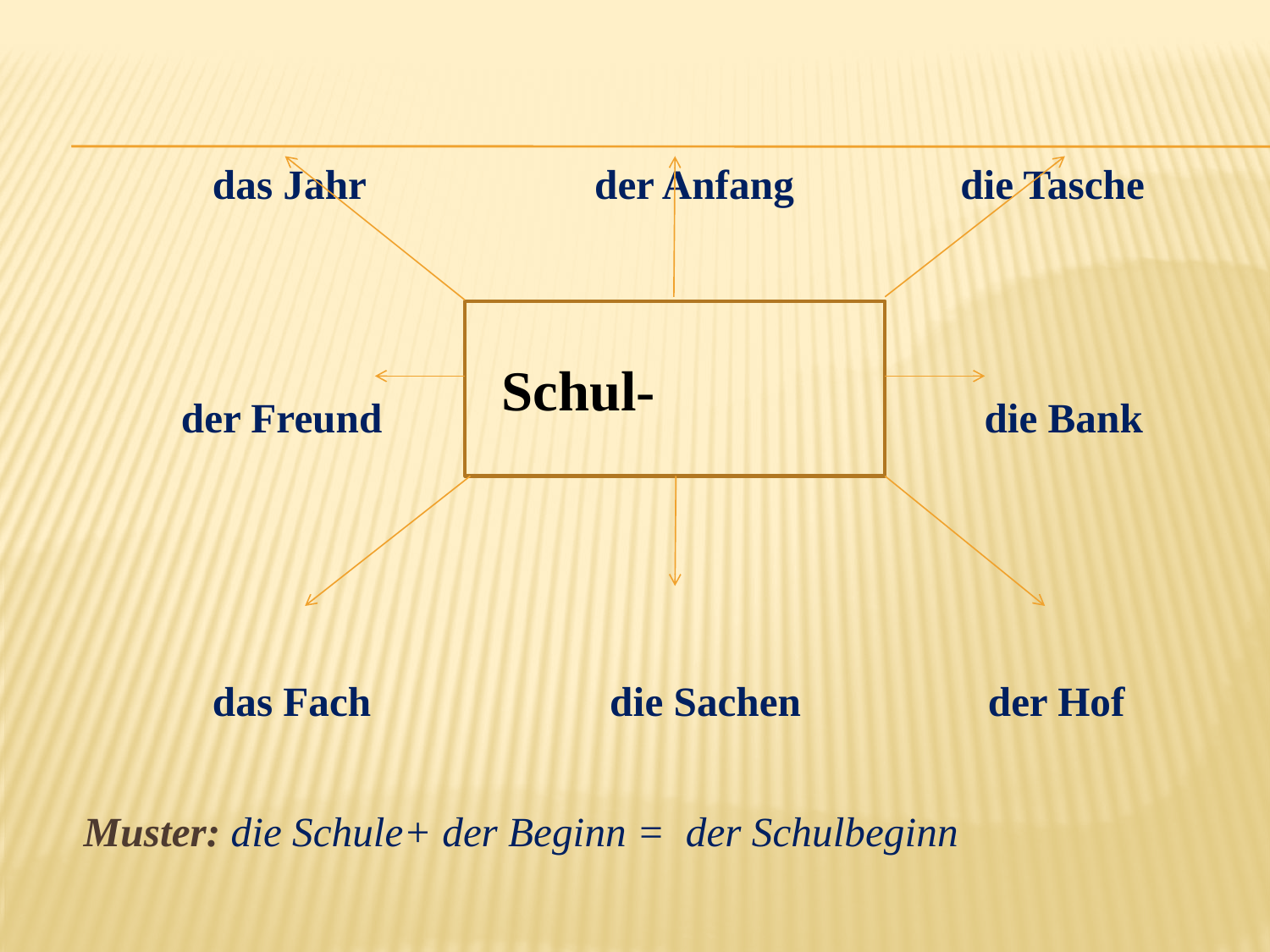

das Jahr                      der Anfang                die Tasche

          der Freund                                                          die Bank

             das Fach                       die Sachen                  der Hof

Muster: die Schule+ der Beginn =  der Schulbeginn

  Schul-